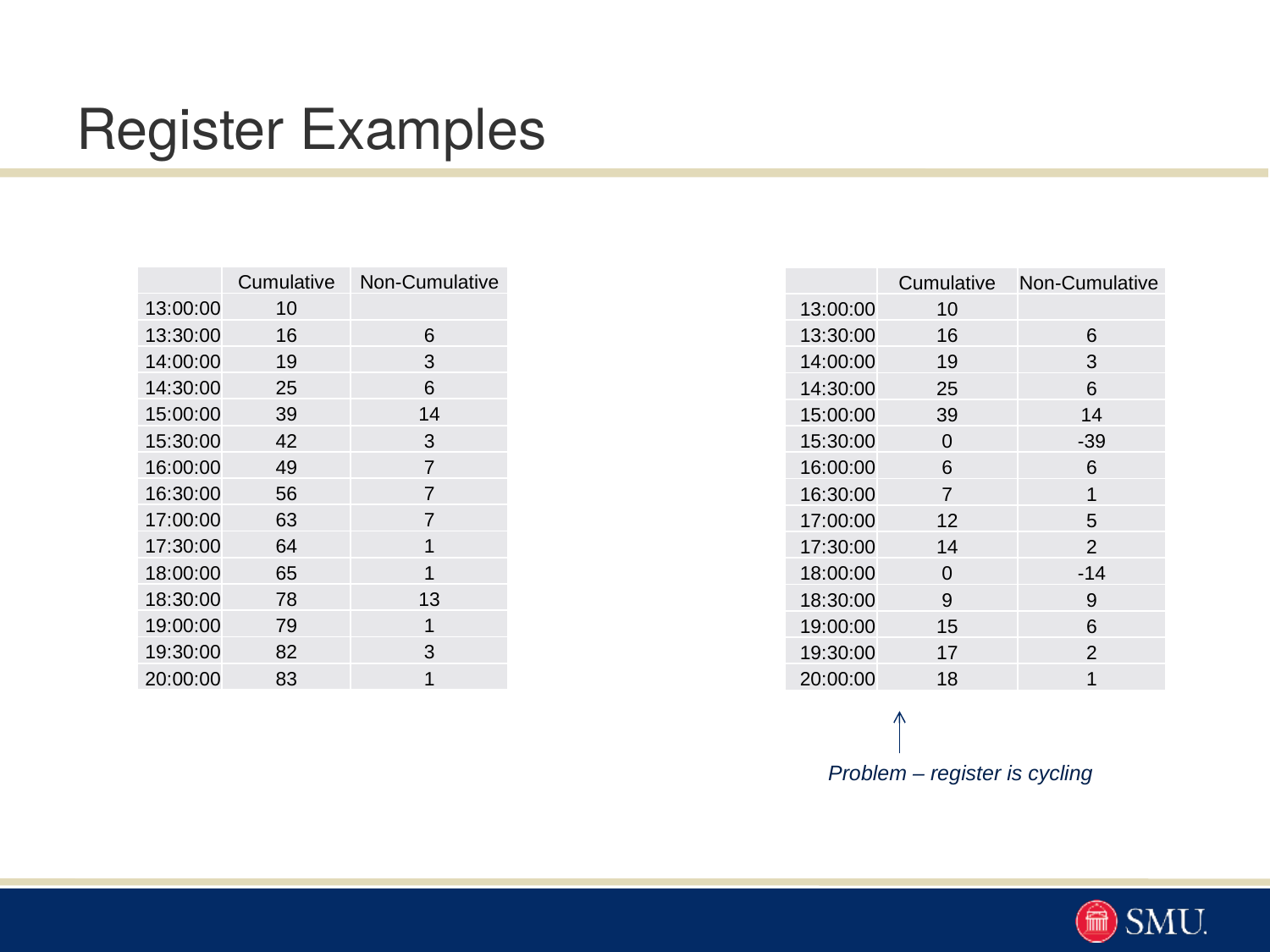

# Register Examples
|  | Cumulative | Non-Cumulative |
| --- | --- | --- |
| 13:00:00 | 10 |  |
| 13:30:00 | 16 | 6 |
| 14:00:00 | 19 | 3 |
| 14:30:00 | 25 | 6 |
| 15:00:00 | 39 | 14 |
| 15:30:00 | 42 | 3 |
| 16:00:00 | 49 | 7 |
| 16:30:00 | 56 | 7 |
| 17:00:00 | 63 | 7 |
| 17:30:00 | 64 | 1 |
| 18:00:00 | 65 | 1 |
| 18:30:00 | 78 | 13 |
| 19:00:00 | 79 | 1 |
| 19:30:00 | 82 | 3 |
| 20:00:00 | 83 | 1 |
|  | Cumulative | Non-Cumulative |
| --- | --- | --- |
| 13:00:00 | 10 |  |
| 13:30:00 | 16 | 6 |
| 14:00:00 | 19 | 3 |
| 14:30:00 | 25 | 6 |
| 15:00:00 | 39 | 14 |
| 15:30:00 | 0 | -39 |
| 16:00:00 | 6 | 6 |
| 16:30:00 | 7 | 1 |
| 17:00:00 | 12 | 5 |
| 17:30:00 | 14 | 2 |
| 18:00:00 | 0 | -14 |
| 18:30:00 | 9 | 9 |
| 19:00:00 | 15 | 6 |
| 19:30:00 | 17 | 2 |
| 20:00:00 | 18 | 1 |
Problem – register is cycling